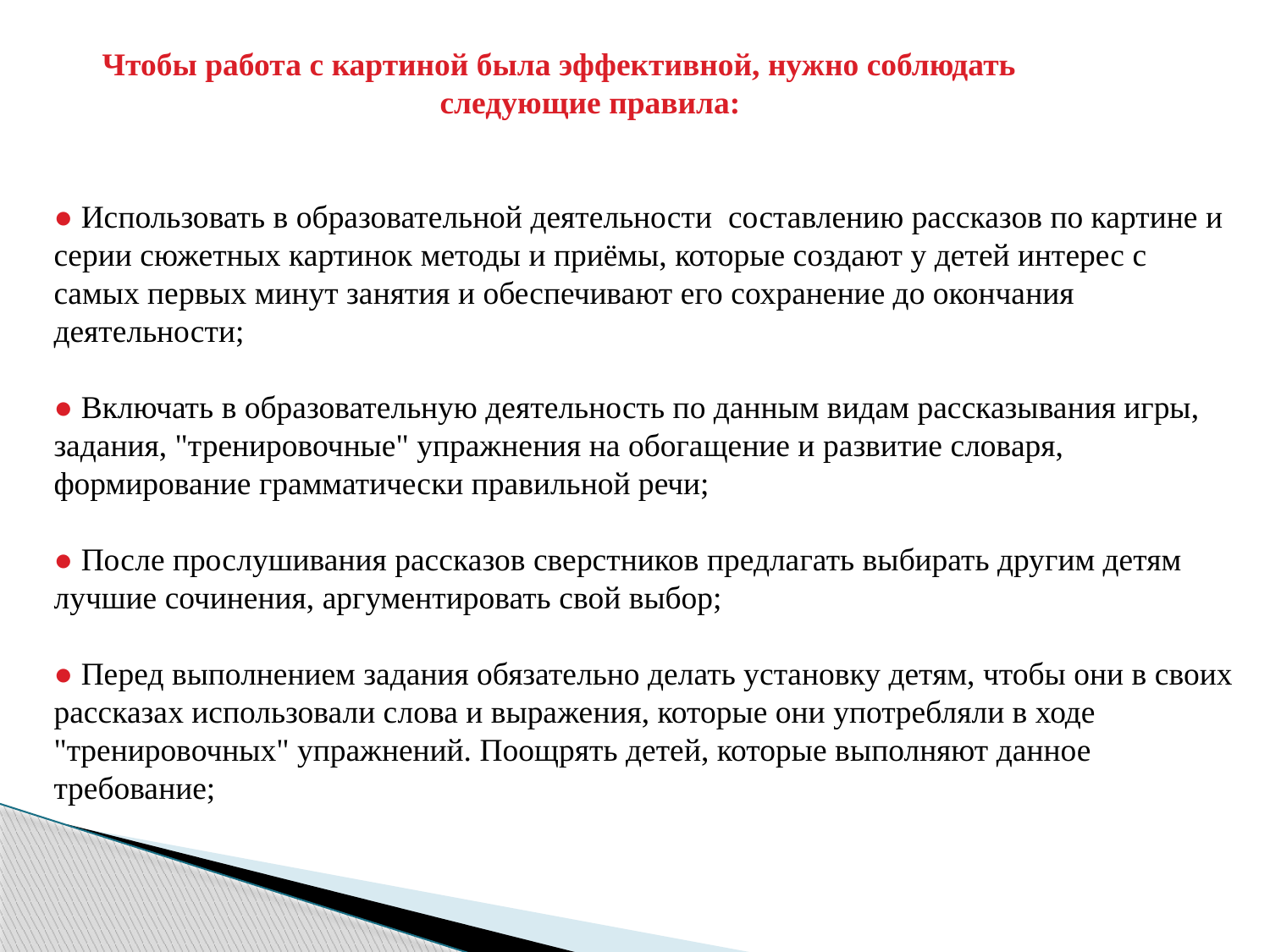

Чтобы работа с картиной была эффективной, нужно соблюдать
                                                следующие правила:

● Использовать в образовательной деятельности  составлению рассказов по картине и серии сюжетных картинок методы и приёмы, которые создают у детей интерес с самых первых минут занятия и обеспечивают его сохранение до окончания деятельности;

● Включать в образовательную деятельность по данным видам рассказывания игры, задания, "тренировочные" упражнения на обогащение и развитие словаря, формирование грамматически правильной речи;

● После прослушивания рассказов сверстников предлагать выбирать другим детям лучшие сочинения, аргументировать свой выбор;

● Перед выполнением задания обязательно делать установку детям, чтобы они в своих рассказах использовали слова и выражения, которые они употребляли в ходе "тренировочных" упражнений. Поощрять детей, которые выполняют данное требование;